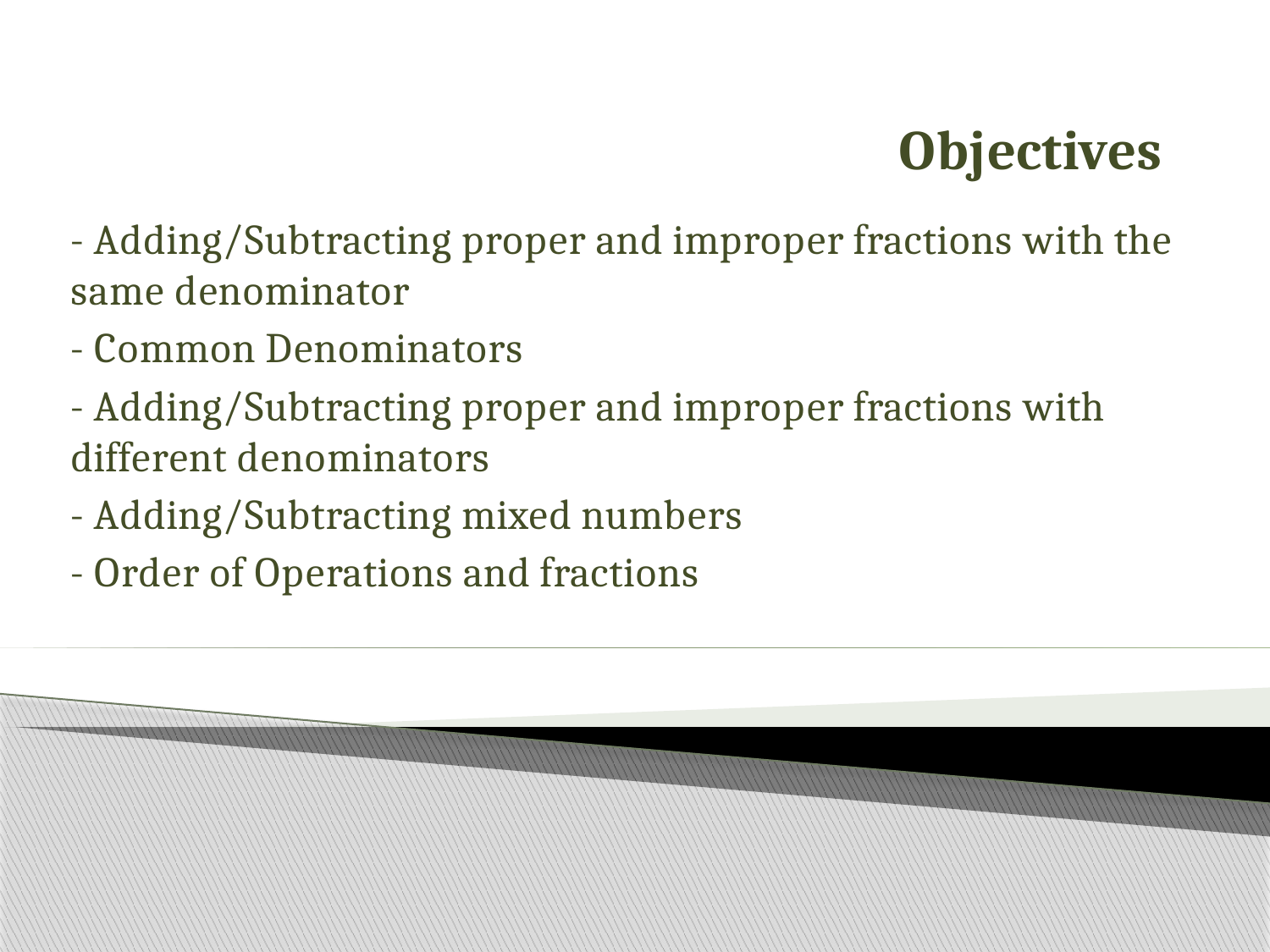

# Objectives
- Adding/Subtracting proper and improper fractions with the same denominator
- Common Denominators
- Adding/Subtracting proper and improper fractions with different denominators
- Adding/Subtracting mixed numbers
- Order of Operations and fractions